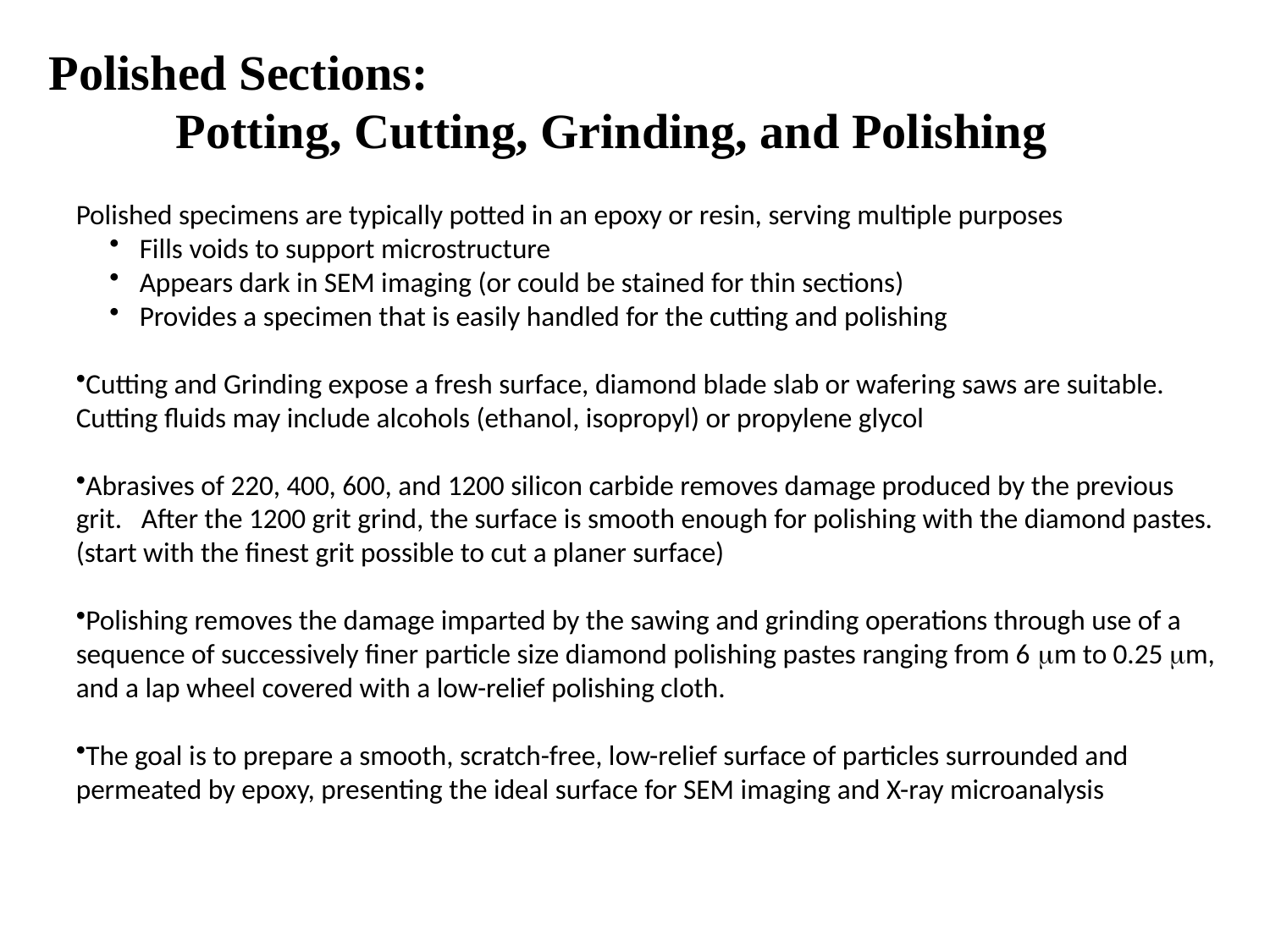

Polished Sections:
	Potting, Cutting, Grinding, and Polishing
Polished specimens are typically potted in an epoxy or resin, serving multiple purposes
Fills voids to support microstructure
Appears dark in SEM imaging (or could be stained for thin sections)
Provides a specimen that is easily handled for the cutting and polishing

Cutting and Grinding expose a fresh surface, diamond blade slab or wafering saws are suitable.  Cutting fluids may include alcohols (ethanol, isopropyl) or propylene glycol

Abrasives of 220, 400, 600, and 1200 silicon carbide removes damage produced by the previous grit.   After the 1200 grit grind, the surface is smooth enough for polishing with the diamond pastes. (start with the finest grit possible to cut a planer surface)

Polishing removes the damage imparted by the sawing and grinding operations through use of a sequence of successively finer particle size diamond polishing pastes ranging from 6 μm to 0.25 μm, and a lap wheel covered with a low-relief polishing cloth.

The goal is to prepare a smooth, scratch-free, low-relief surface of particles surrounded and permeated by epoxy, presenting the ideal surface for SEM imaging and X-ray microanalysis